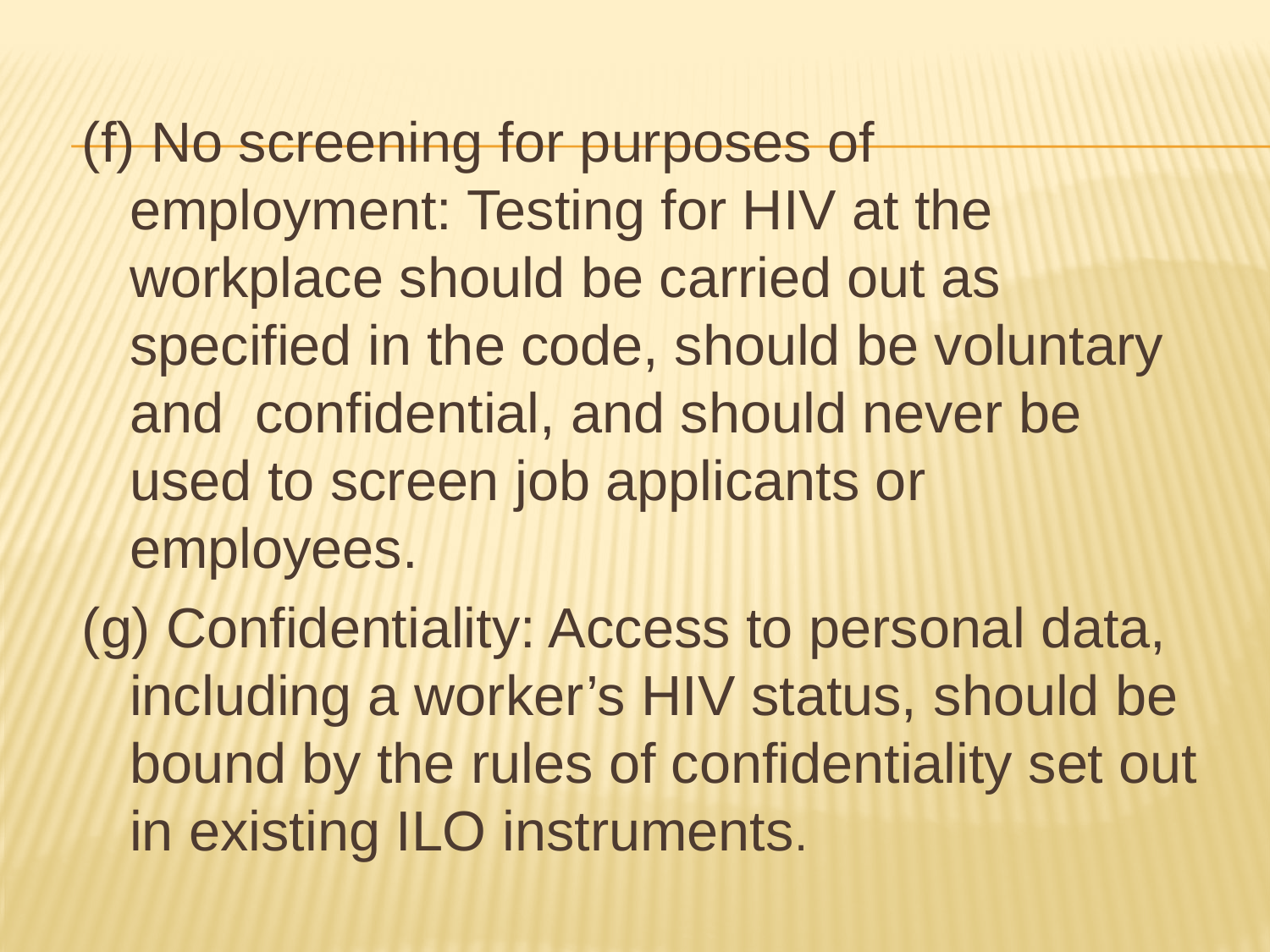

#
(f) No screening for purposes of employment: Testing for HIV at the workplace should be carried out as specified in the code, should be voluntary and  confidential, and should never be used to screen job applicants or employees.
(g) Confidentiality: Access to personal data, including a worker’s HIV status, should be bound by the rules of confidentiality set out in existing ILO instruments.